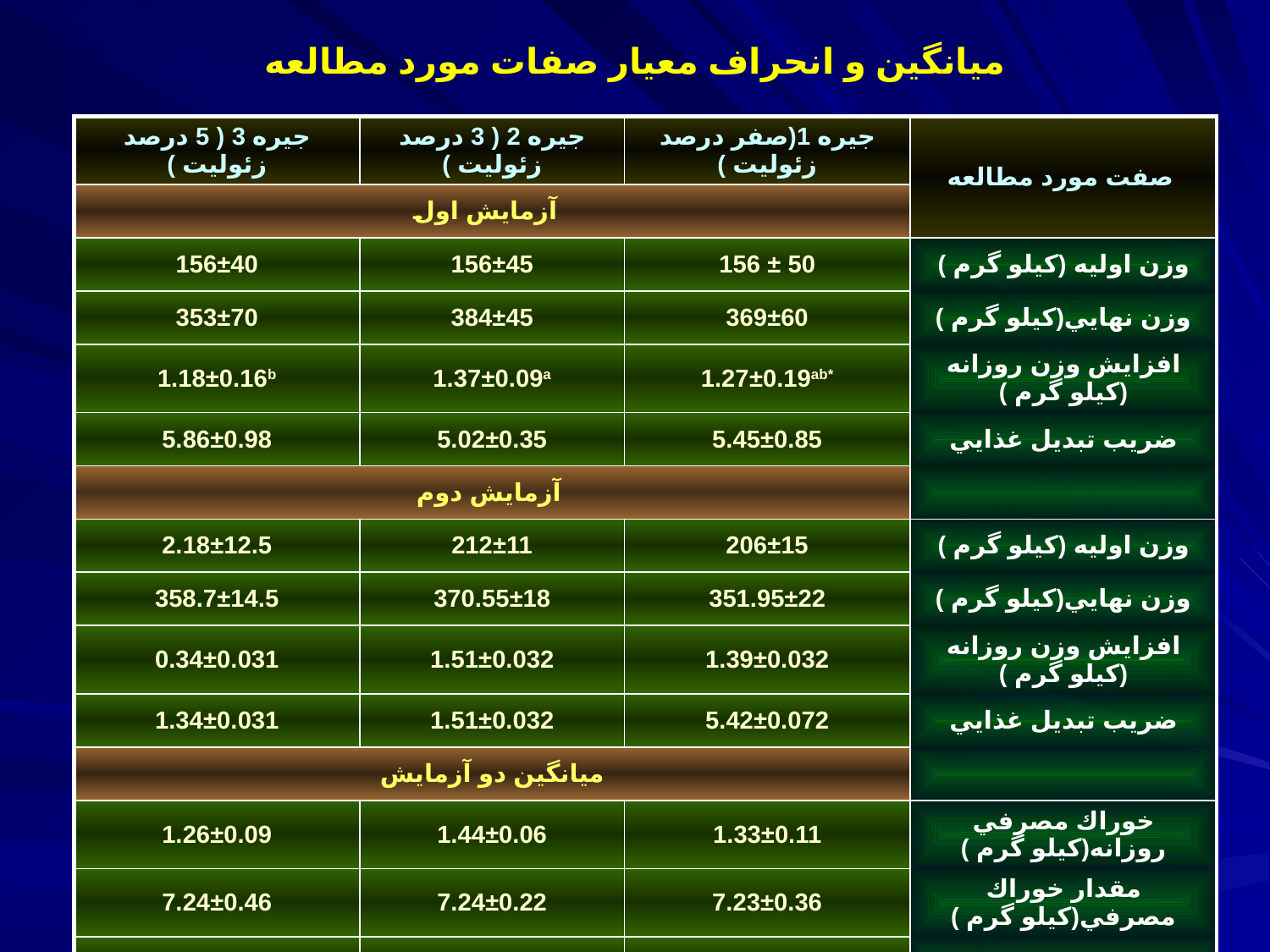

# ميانگين و انحراف معيار صفات مورد مطالعه
| جيره 3 ( 5 درصد زئوليت ) | جيره 2 ( 3 درصد زئوليت ) | جيره 1(صفر درصد زئوليت ) | صفت مورد مطالعه |
| --- | --- | --- | --- |
| آزمايش اول |  |  |  |
| 156±40 | 156±45 | 156 ± 50 | وزن اوليه (كيلو گرم ) |
| 353±70 | 384±45 | 369±60 | وزن نهايي(كيلو گرم ) |
| 1.18±0.16b | 1.37±0.09a | 1.27±0.19ab\* | افزايش وزن روزانه (كيلو گرم ) |
| 5.86±0.98 | 5.02±0.35 | 5.45±0.85 | ضريب تبديل غذايي |
| آزمايش دوم |  |  |  |
| 2.18±12.5 | 212±11 | 206±15 | وزن اوليه (كيلو گرم ) |
| 358.7±14.5 | 370.55±18 | 351.95±22 | وزن نهايي(كيلو گرم ) |
| 0.34±0.031 | 1.51±0.032 | 1.39±0.032 | افزايش وزن روزانه (كيلو گرم ) |
| 1.34±0.031 | 1.51±0.032 | 5.42±0.072 | ضريب تبديل غذايي |
| ميانگين دو آزمايش |  |  |  |
| 1.26±0.09 | 1.44±0.06 | 1.33±0.11 | خوراك مصرفي روزانه(كيلو گرم ) |
| 7.24±0.46 | 7.24±0.22 | 7.23±0.36 | مقدار خوراك مصرفي(كيلو گرم ) |
| 5.70±0.071 | 5.04±0.073 | 5.42±0.45 | ضريب تبديل غذا |